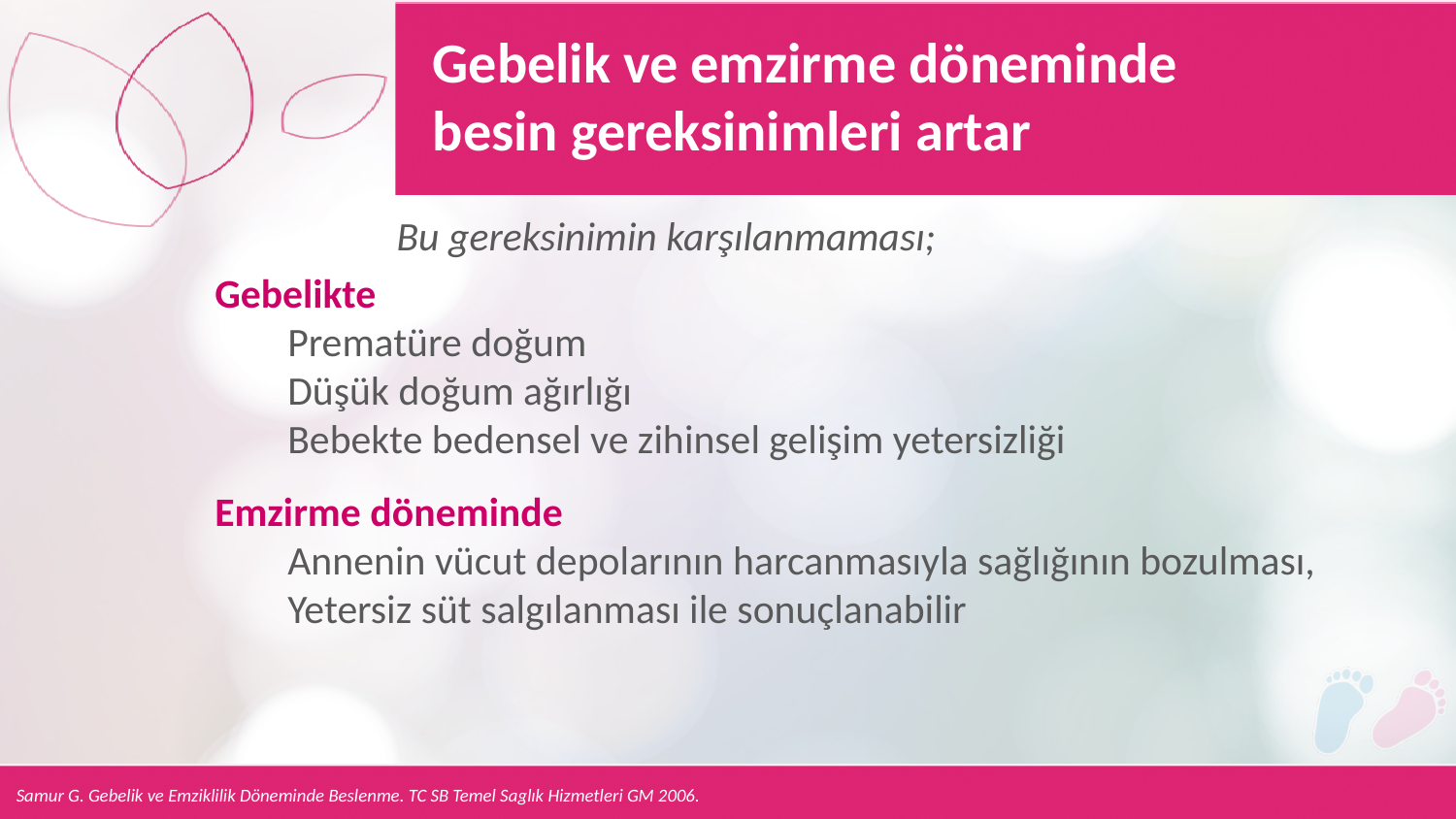

Gebelik ve emzirme döneminde
besin gereksinimleri artar
           Bu gereksinimin karşılanmaması;
Gebelikte
Prematüre doğum
Düşük doğum ağırlığı
Bebekte bedensel ve zihinsel gelişim yetersizliği

Emzirme döneminde
Annenin vücut depolarının harcanmasıyla sağlığının bozulması,
Yetersiz süt salgılanması ile sonuçlanabilir
Samur G. Gebelik ve Emziklilik Döneminde Beslenme. TC SB Temel Saglık Hizmetleri GM 2006.